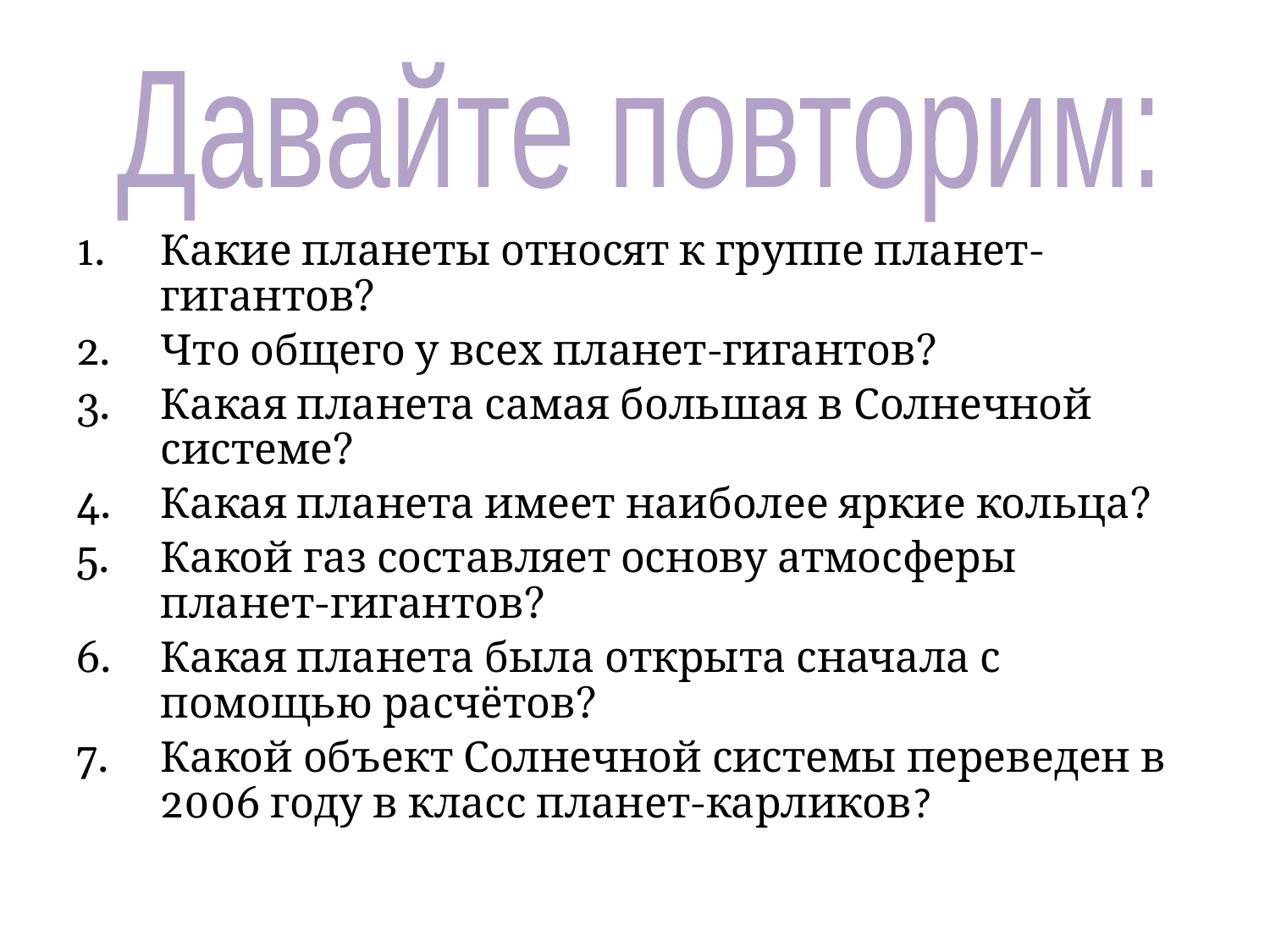

Давайте повторим:
Какие планеты относят к группе планет-гигантов?
Что общего у всех планет-гигантов?
Какая планета самая большая в Солнечной системе?
Какая планета имеет наиболее яркие кольца?
Какой газ составляет основу атмосферы планет-гигантов?
Какая планета была открыта сначала с помощью расчётов?
Какой объект Солнечной системы переведен в 2006 году в класс планет-карликов?